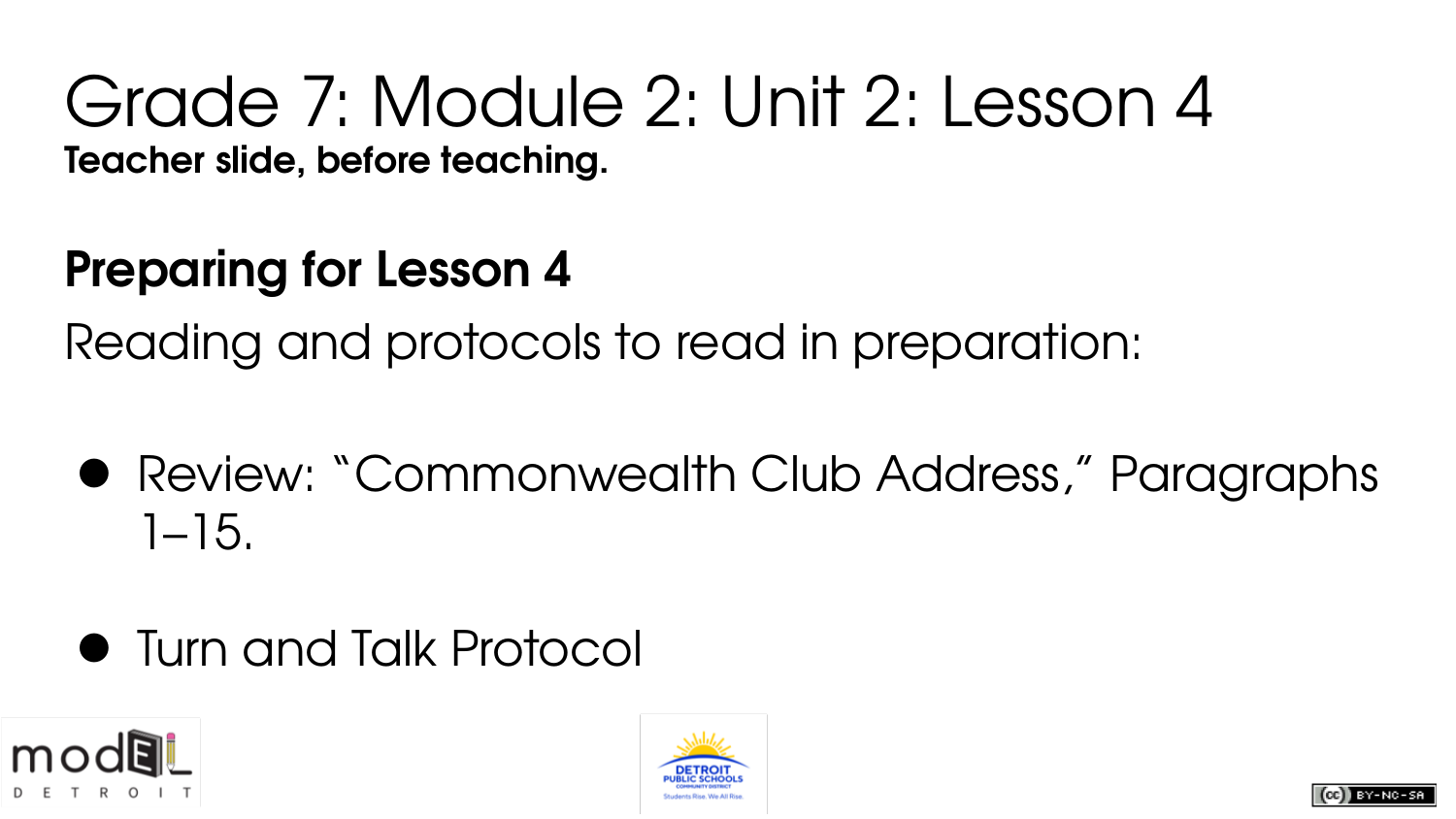

# Grade 7: Module 2: Unit 2: Lesson 4
Teacher slide, before teaching.
Preparing for Lesson 4
Reading and protocols to read in preparation:

Review: “Commonwealth Club Address,” Paragraphs 1–15.

Turn and Talk Protocol